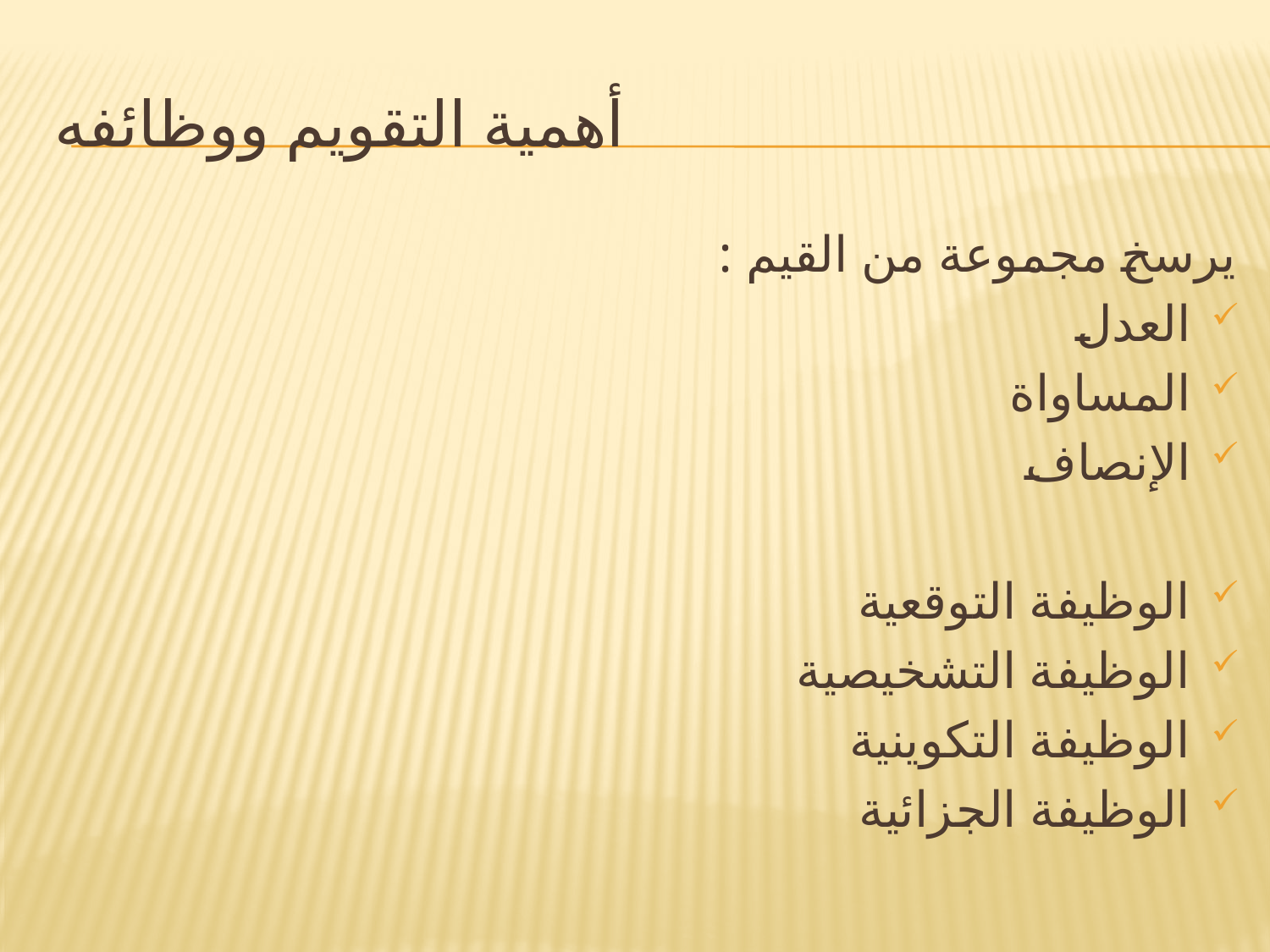

# أهمية التقويم ووظائفه
يرسخ مجموعة من القيم :
العدل
المساواة
الإنصاف

الوظيفة التوقعية
الوظيفة التشخيصية
الوظيفة التكوينية
الوظيفة الجزائية